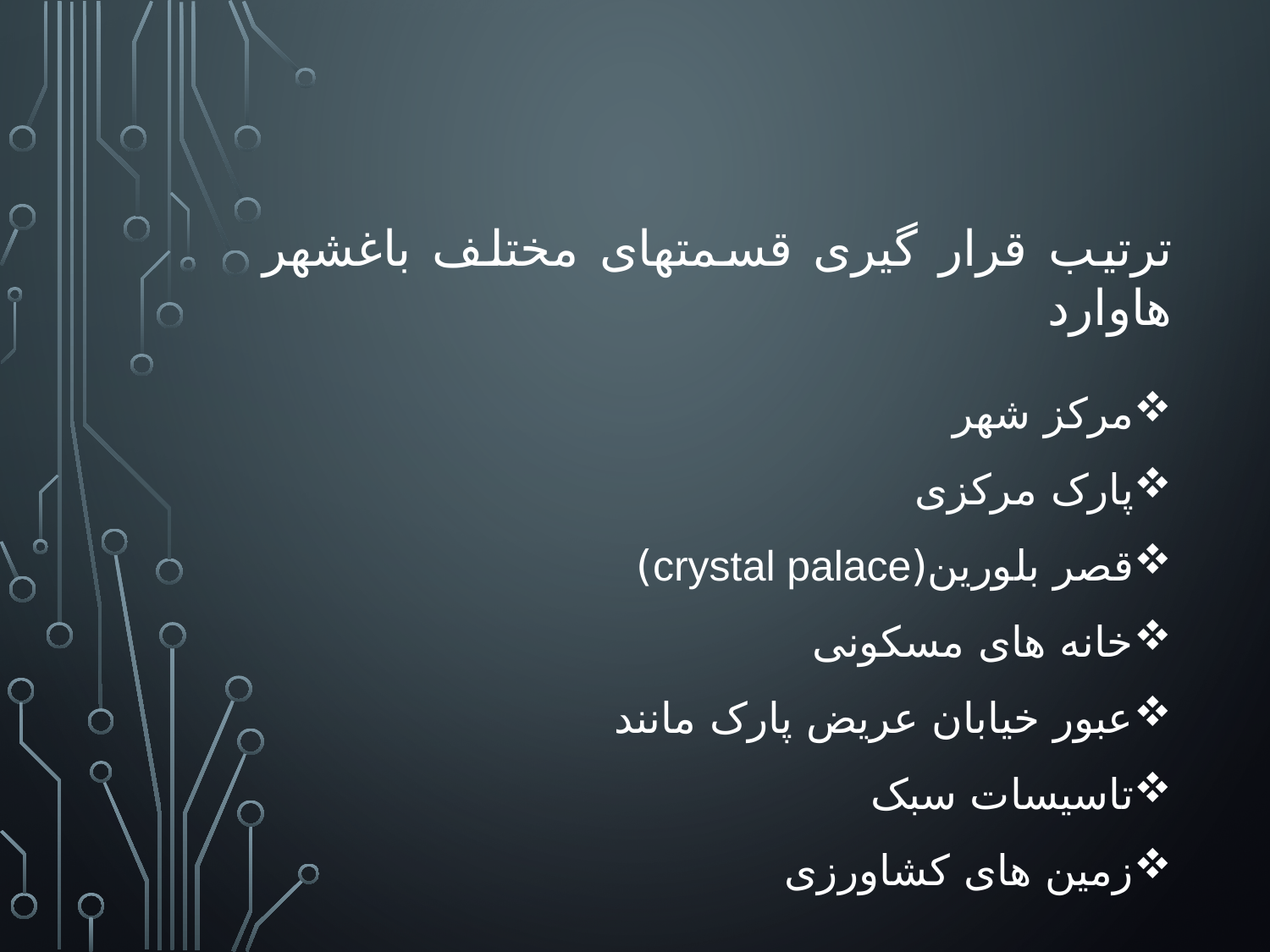

ترتیب قرار گیری قسمتهای مختلف باغشهر هاوارد

مرکز شهر
پارک مرکزی
قصر بلورین(crystal palace)
خانه های مسکونی
عبور خیابان عریض پارک مانند
تاسیسات سبک
زمین های کشاورزی